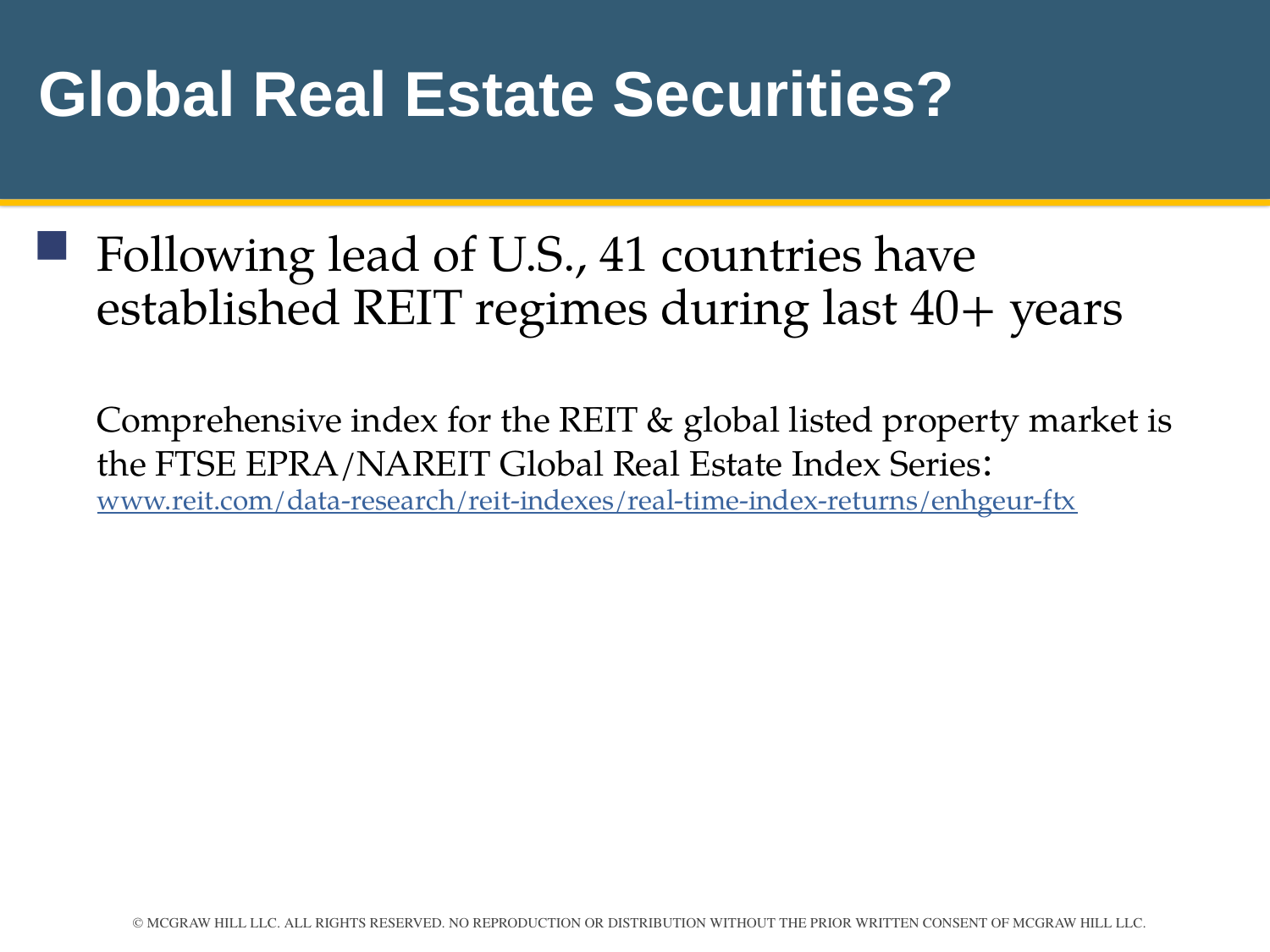

Global Real Estate Securities?

Following lead of U.S., 41 countries have established REIT regimes during last 40+ years

Comprehensive index for the REIT & global listed property market is the FTSE EPRA/NAREIT Global Real Estate Index Series: www.reit.com/data-research/reit-indexes/real-time-index-returns/enhgeur-ftx

© MCGRAW HILL LLC. ALL RIGHTS RESERVED. NO REPRODUCTION OR DISTRIBUTION WITHOUT THE PRIOR WRITTEN CONSENT OF MCGRAW HILL LLC.